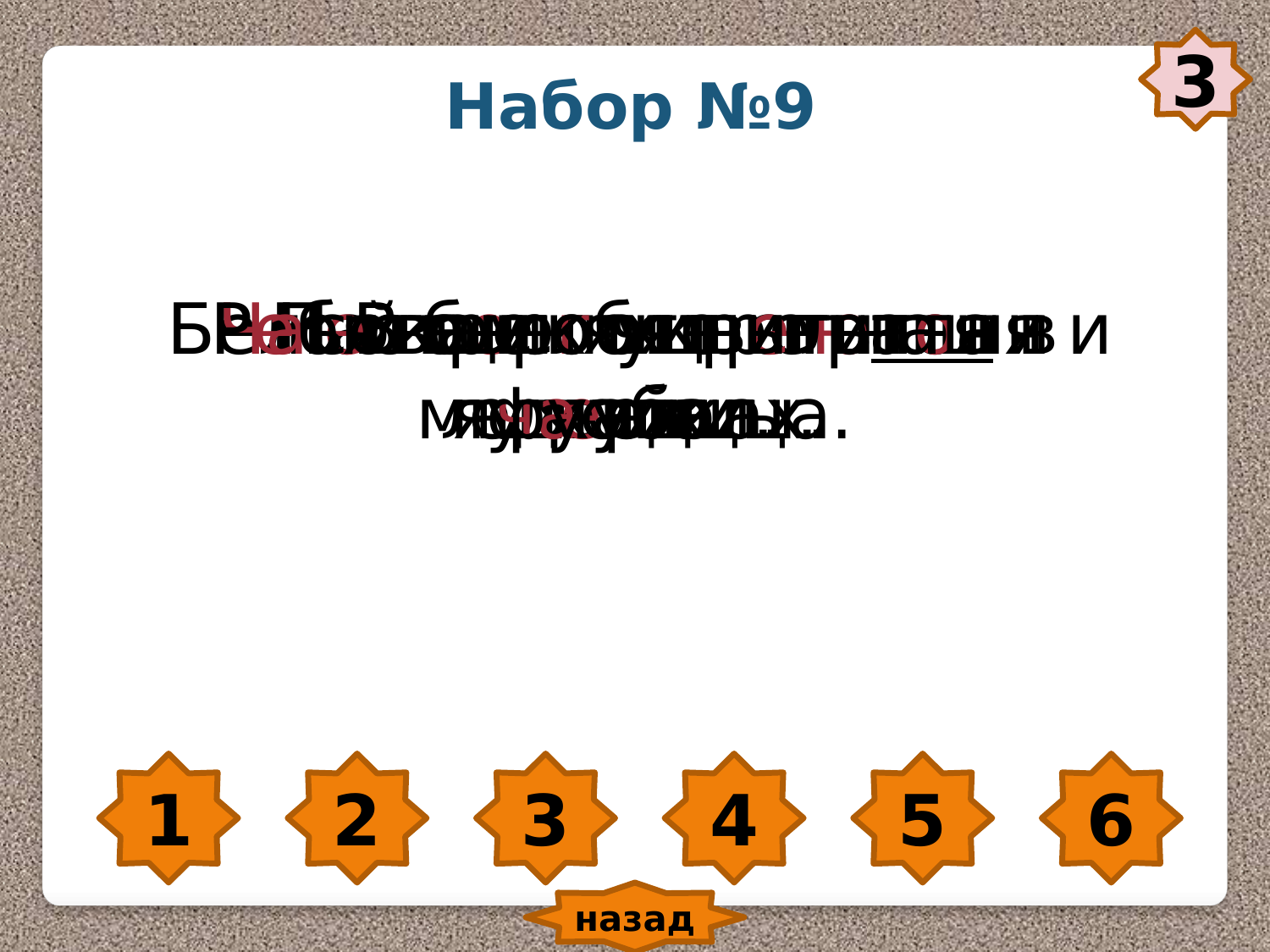

3
Набор №9
В берлоге спит медведица.
На камнях греются ящерицы.
Пестреют цветы на лужайках.
Белый снег укрыл поля и луга.
Часовщик чинит наши часики.
Ребята любят играть в футбол.
1
2
3
4
5
6
назад